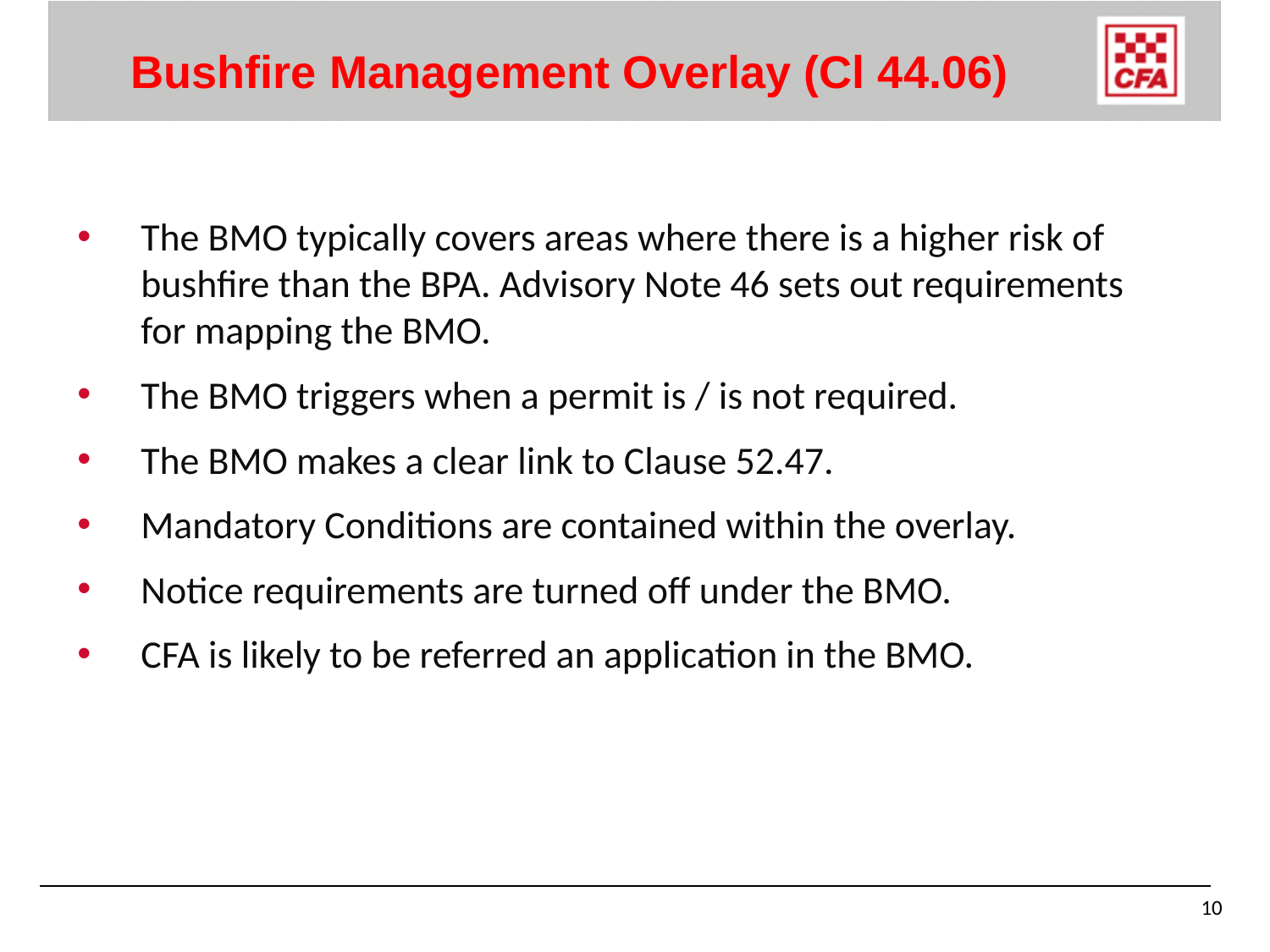

# Bushfire Management Overlay (Cl 44.06)
The BMO typically covers areas where there is a higher risk of bushfire than the BPA. Advisory Note 46 sets out requirements for mapping the BMO.
The BMO triggers when a permit is / is not required.
The BMO makes a clear link to Clause 52.47.
Mandatory Conditions are contained within the overlay.
Notice requirements are turned off under the BMO.
CFA is likely to be referred an application in the BMO.